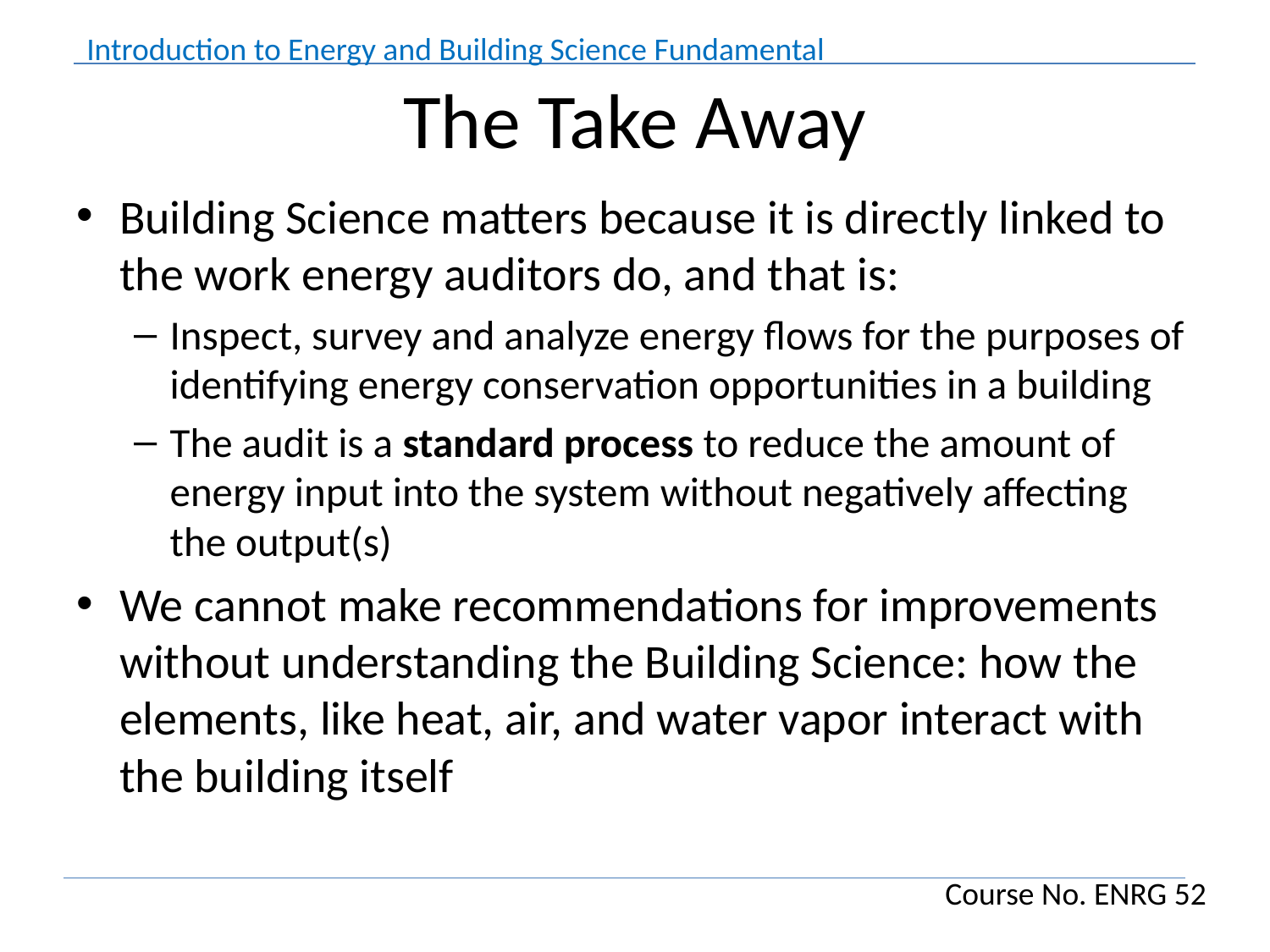

# The Take Away
Building Science matters because it is directly linked to the work energy auditors do, and that is:
Inspect, survey and analyze energy flows for the purposes of identifying energy conservation opportunities in a building
The audit is a standard process to reduce the amount of energy input into the system without negatively affecting the output(s)
We cannot make recommendations for improvements without understanding the Building Science: how the elements, like heat, air, and water vapor interact with the building itself